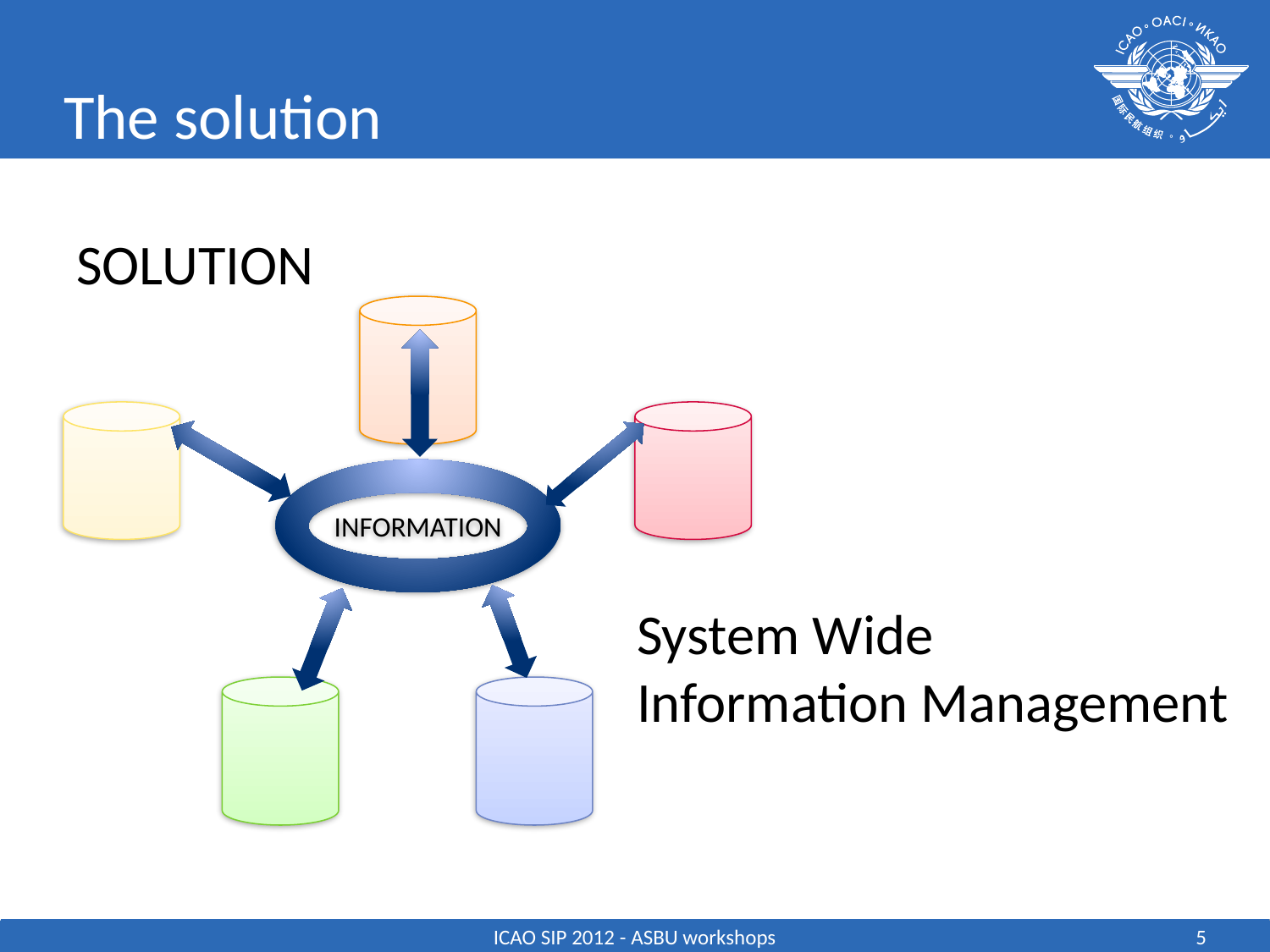

# The solution
SOLUTION

INFORMATION
System Wide
Information Management

ICAO SIP 2012 - ASBU workshops
5